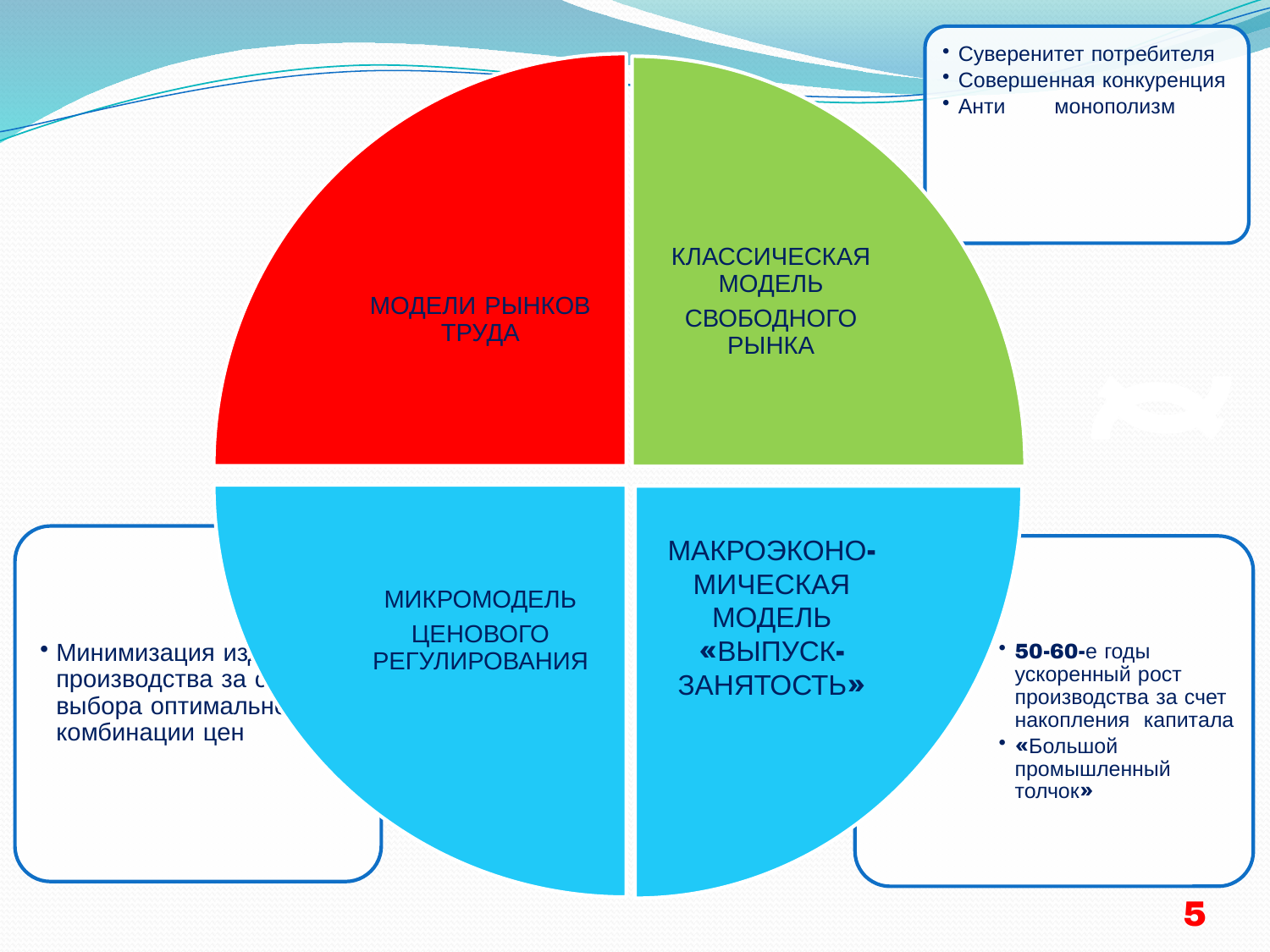

Минимизация издержек производства за счет выбора оптимальной комбинации цен

50-60-е годы ускоренный рост  производства за счет накопления  капитала
«Большой промышленный     толчок»

Суверенитет потребителя
Совершенная конкуренция
Анти       монополизм

МОДЕЛИ РЫНКОВ ТРУДА
КЛАССИЧЕСКАЯ МОДЕЛЬ
СВОБОДНОГО РЫНКА

МАКРОЭКОНО-МИЧЕСКАЯ МОДЕЛЬ «ВЫПУСК-ЗАНЯТОСТЬ»

МИКРОМОДЕЛЬ
ЦЕНОВОГО РЕГУЛИРОВАНИЯ

5